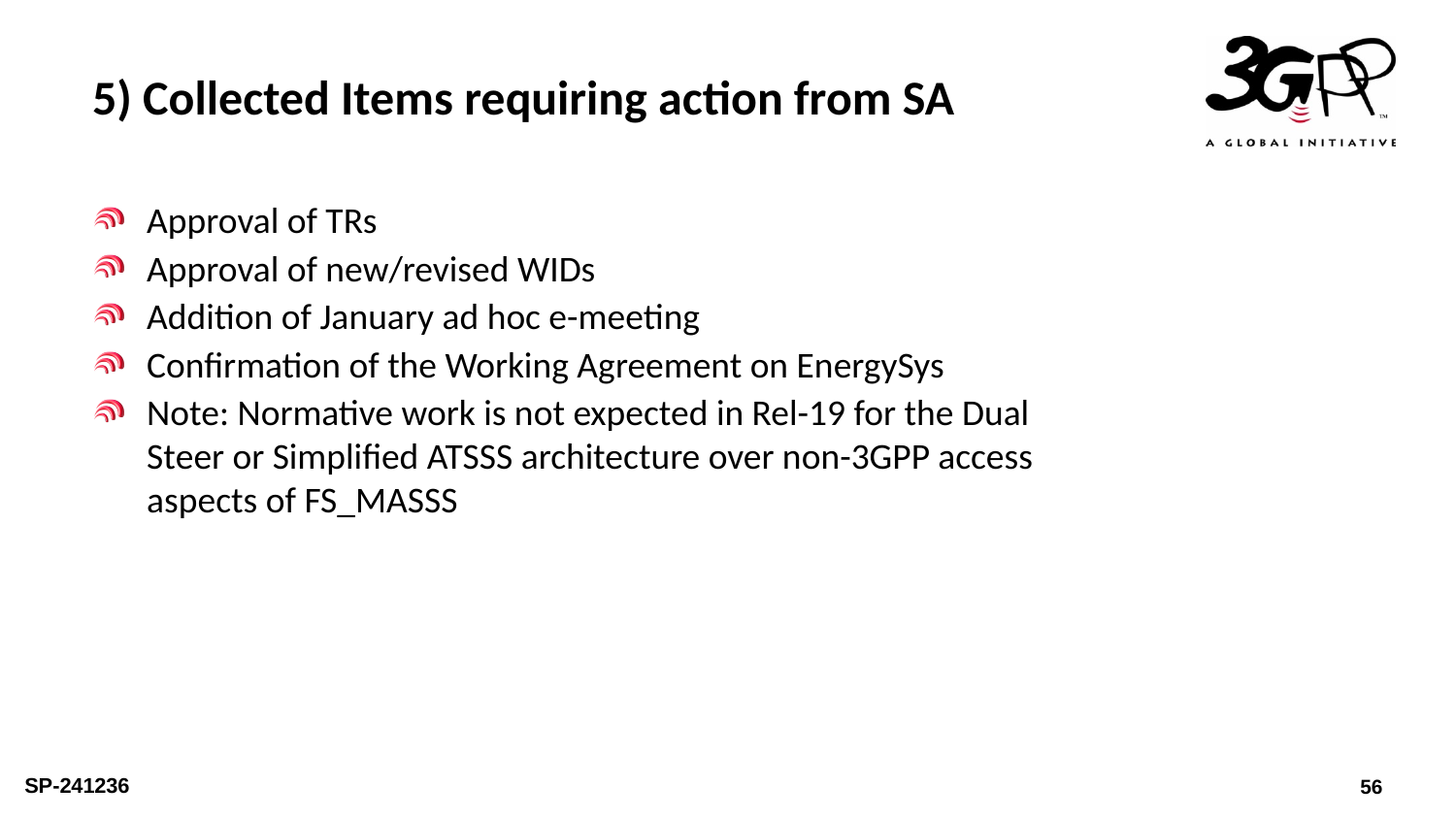

# 5) Collected Items requiring action from SA
Approval of TRs
Approval of new/revised WIDs
Addition of January ad hoc e-meeting
Confirmation of the Working Agreement on EnergySys
Note: Normative work is not expected in Rel-19 for the Dual Steer or Simplified ATSSS architecture over non-3GPP access aspects of FS_MASSS